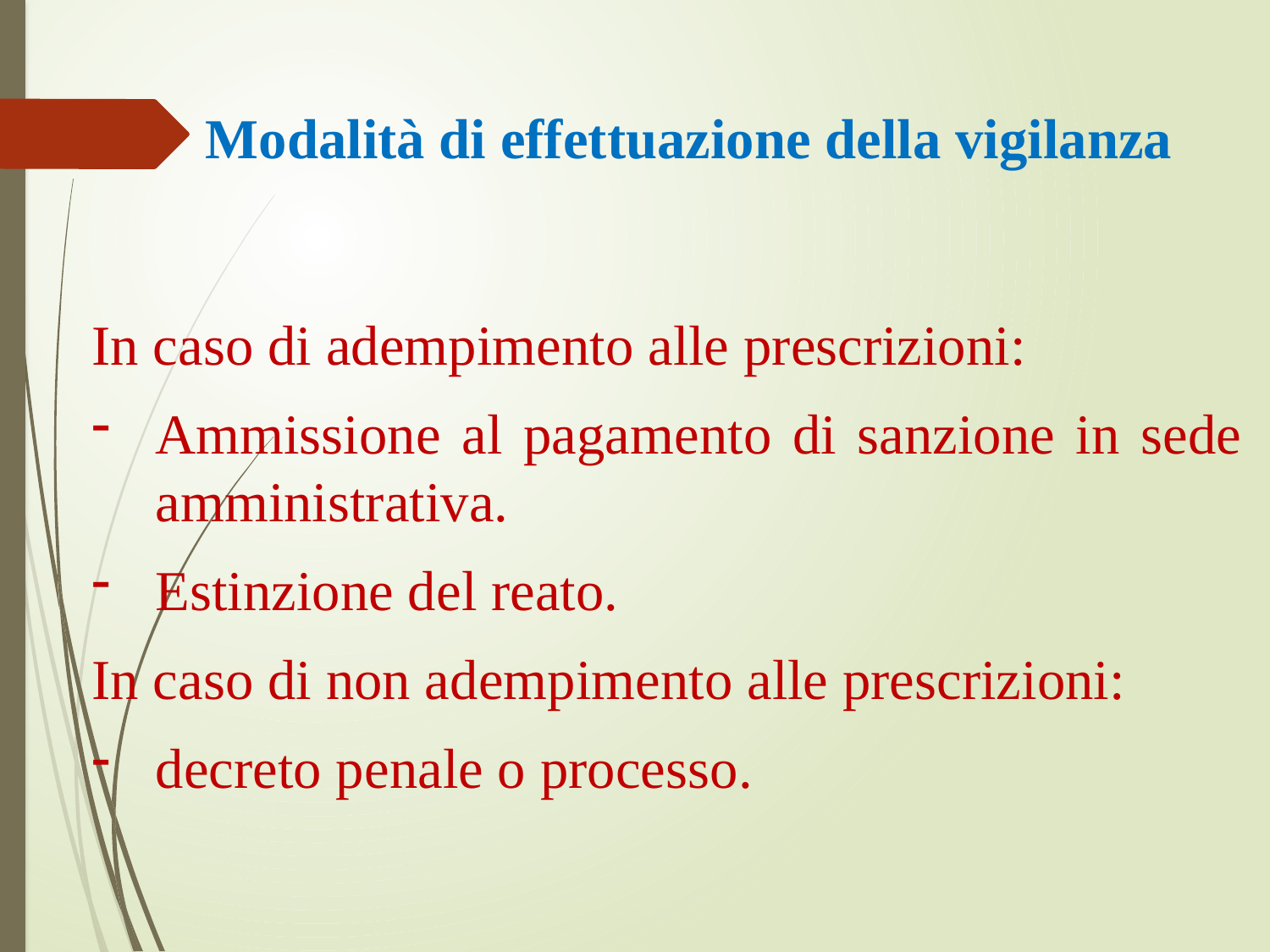

Modalità di effettuazione della vigilanza
In caso di adempimento alle prescrizioni:
Ammissione al pagamento di sanzione in sede amministrativa.
Estinzione del reato.
In caso di non adempimento alle prescrizioni:
decreto penale o processo.